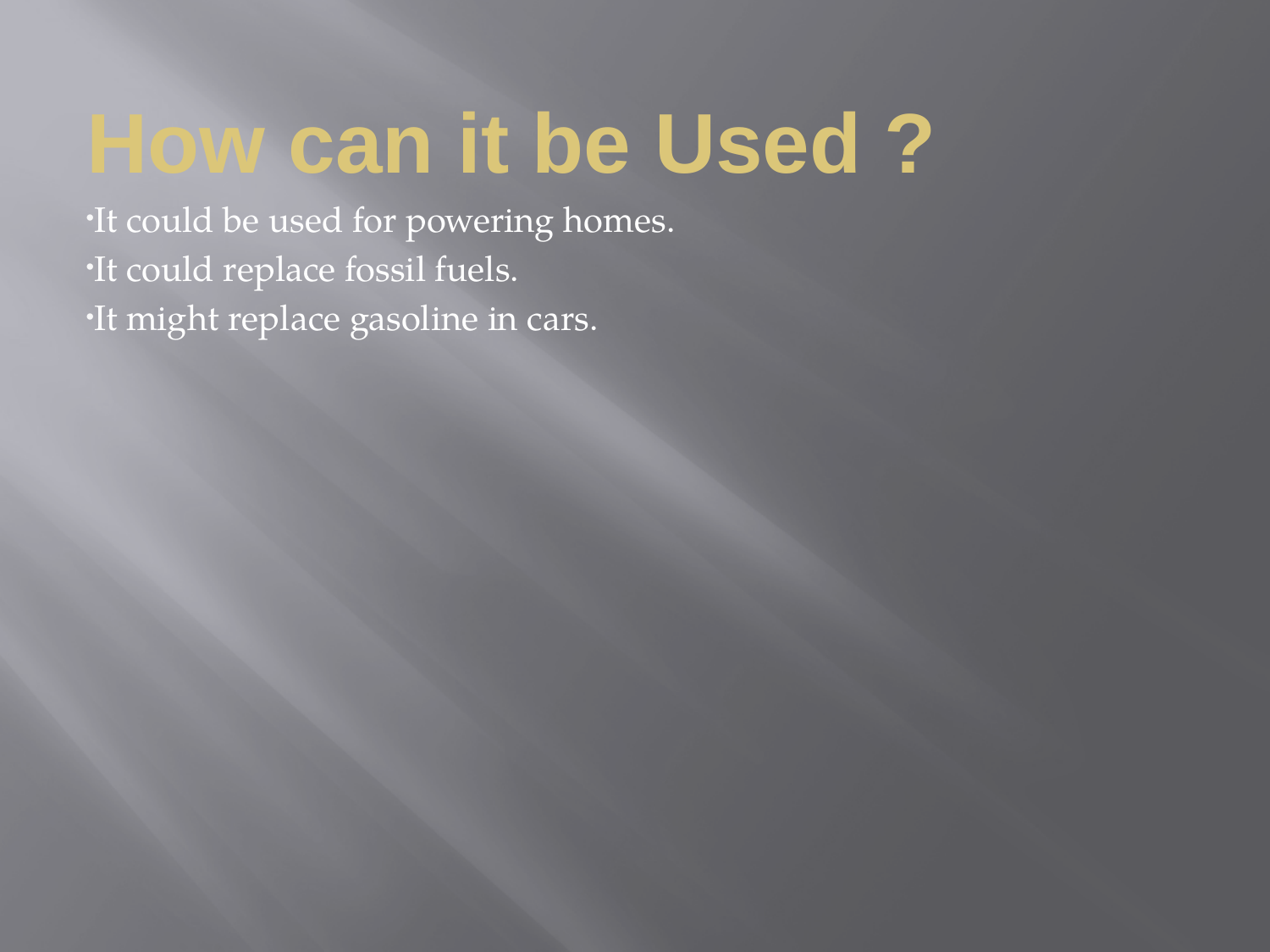

# How can it be Used ?
It could be used for powering homes.
It could replace fossil fuels.
It might replace gasoline in cars.